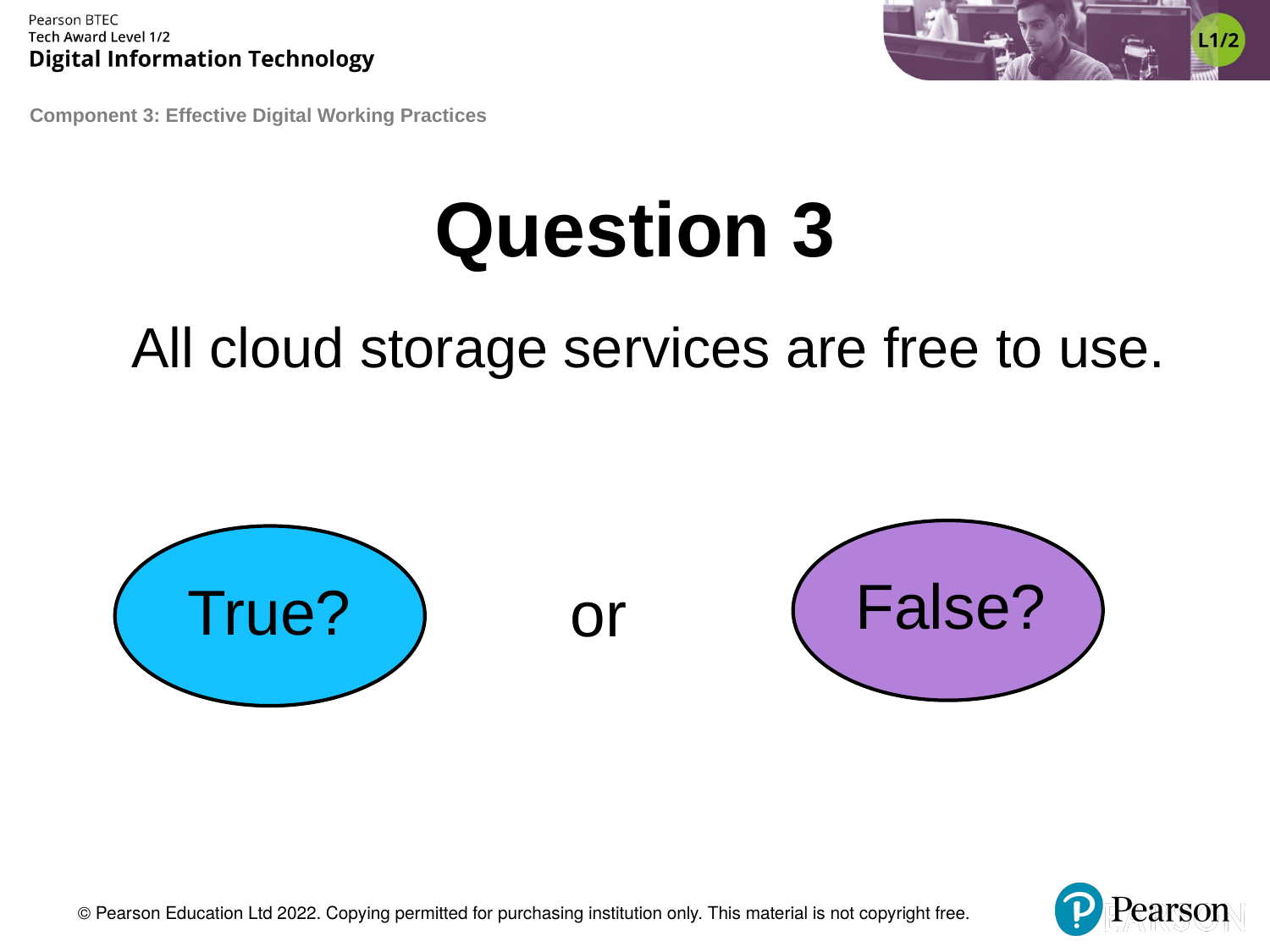

# Question 3
All cloud storage services are free to use.

False?
True?
or
© Pearson Education Ltd 2022. Copying permitted for purchasing institution only. This material is not copyright free.